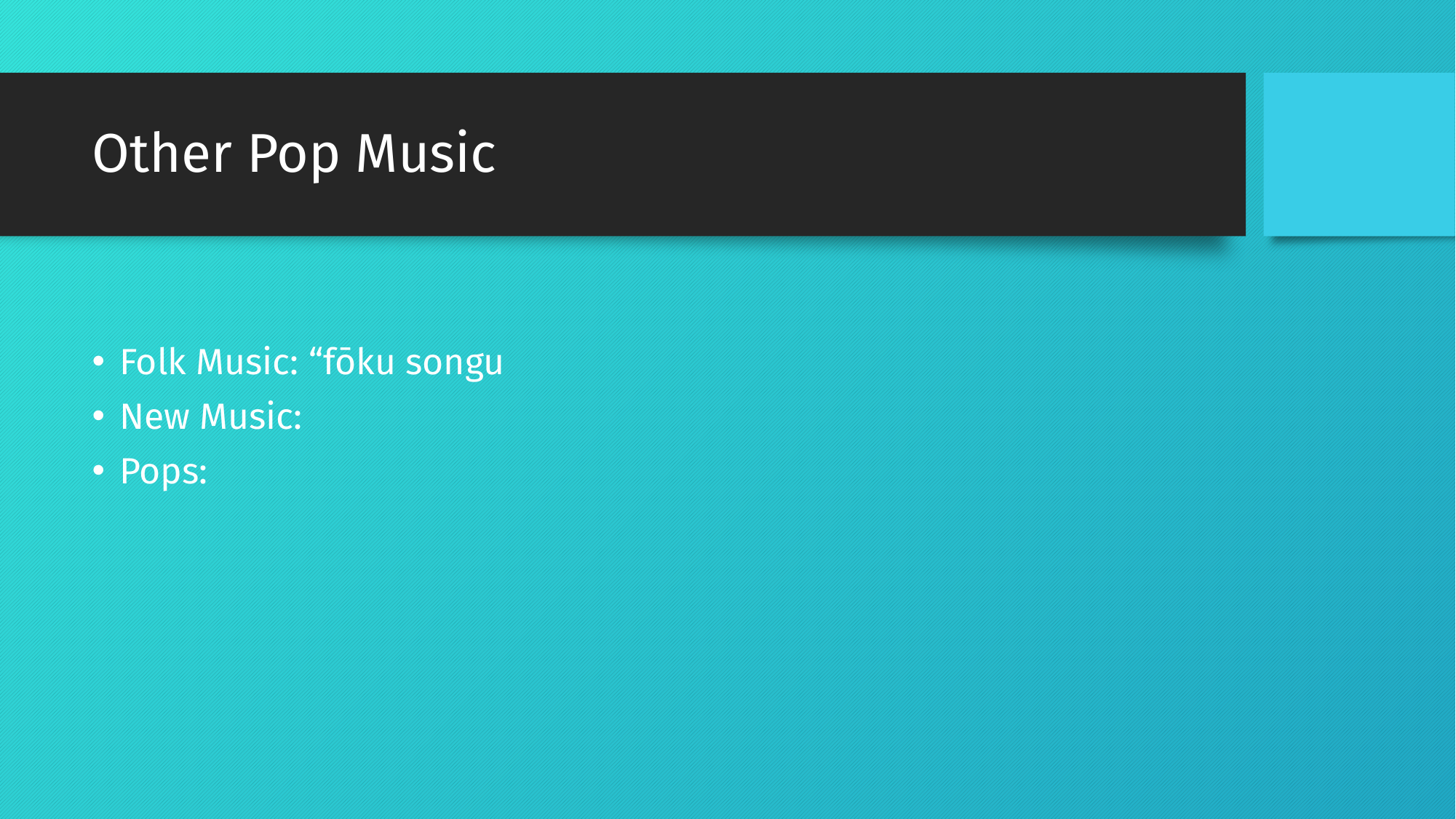

# Other Pop Music

Folk Music: “fōku songu
New Music:
Pops: